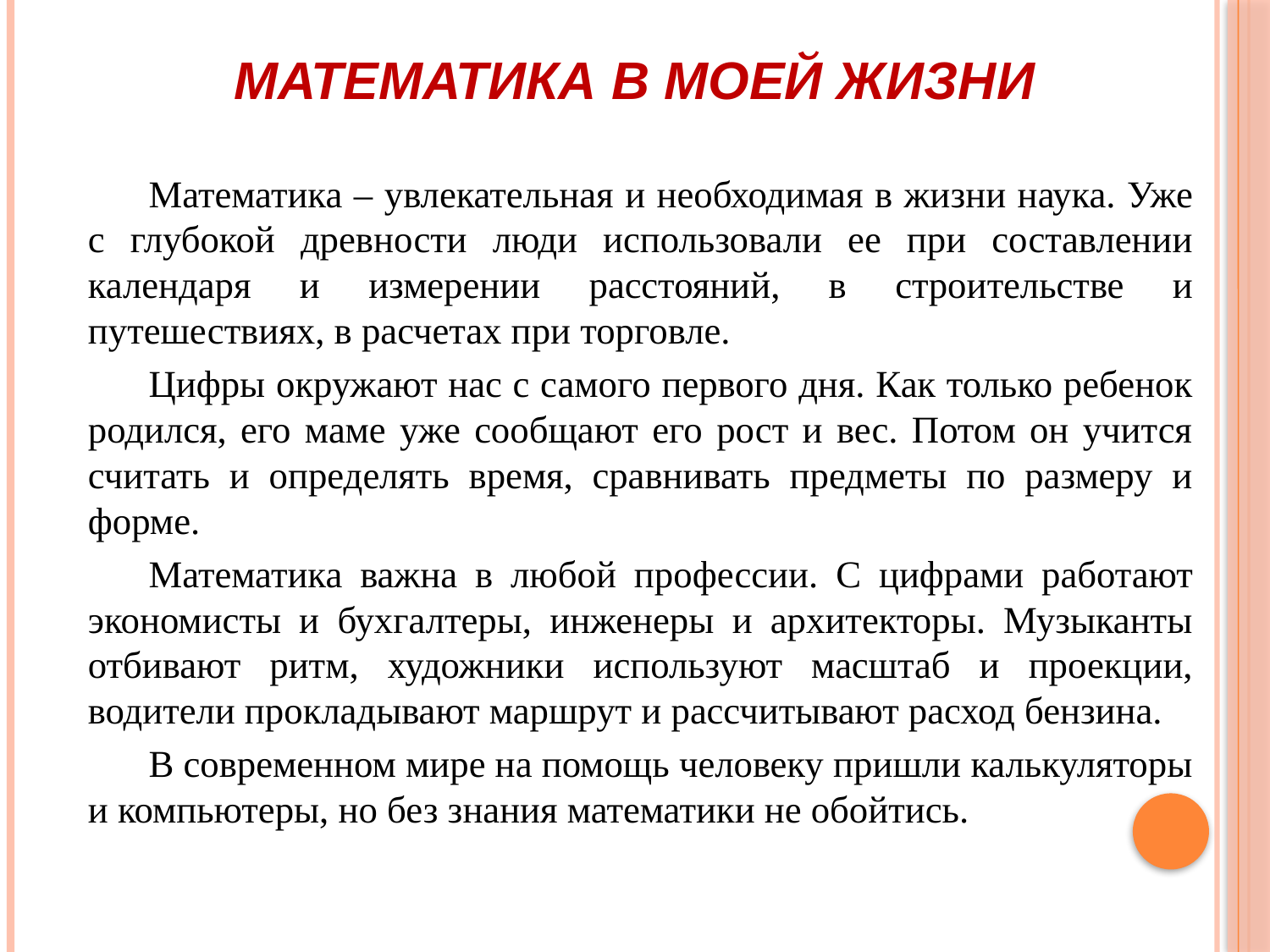

# Математика в моей жизни

Математика – увлекательная и необходимая в жизни наука. Уже с глубокой древности люди использовали ее при составлении календаря и измерении расстояний, в строительстве и путешествиях, в расчетах при торговле.
Цифры окружают нас с самого первого дня. Как только ребенок родился, его маме уже сообщают его рост и вес. Потом он учится считать и определять время, сравнивать предметы по размеру и форме.
Математика важна в любой профессии. С цифрами работают экономисты и бухгалтеры, инженеры и архитекторы. Музыканты отбивают ритм, художники используют масштаб и проекции, водители прокладывают маршрут и рассчитывают расход бензина.
В современном мире на помощь человеку пришли калькуляторы и компьютеры, но без знания математики не обойтись.